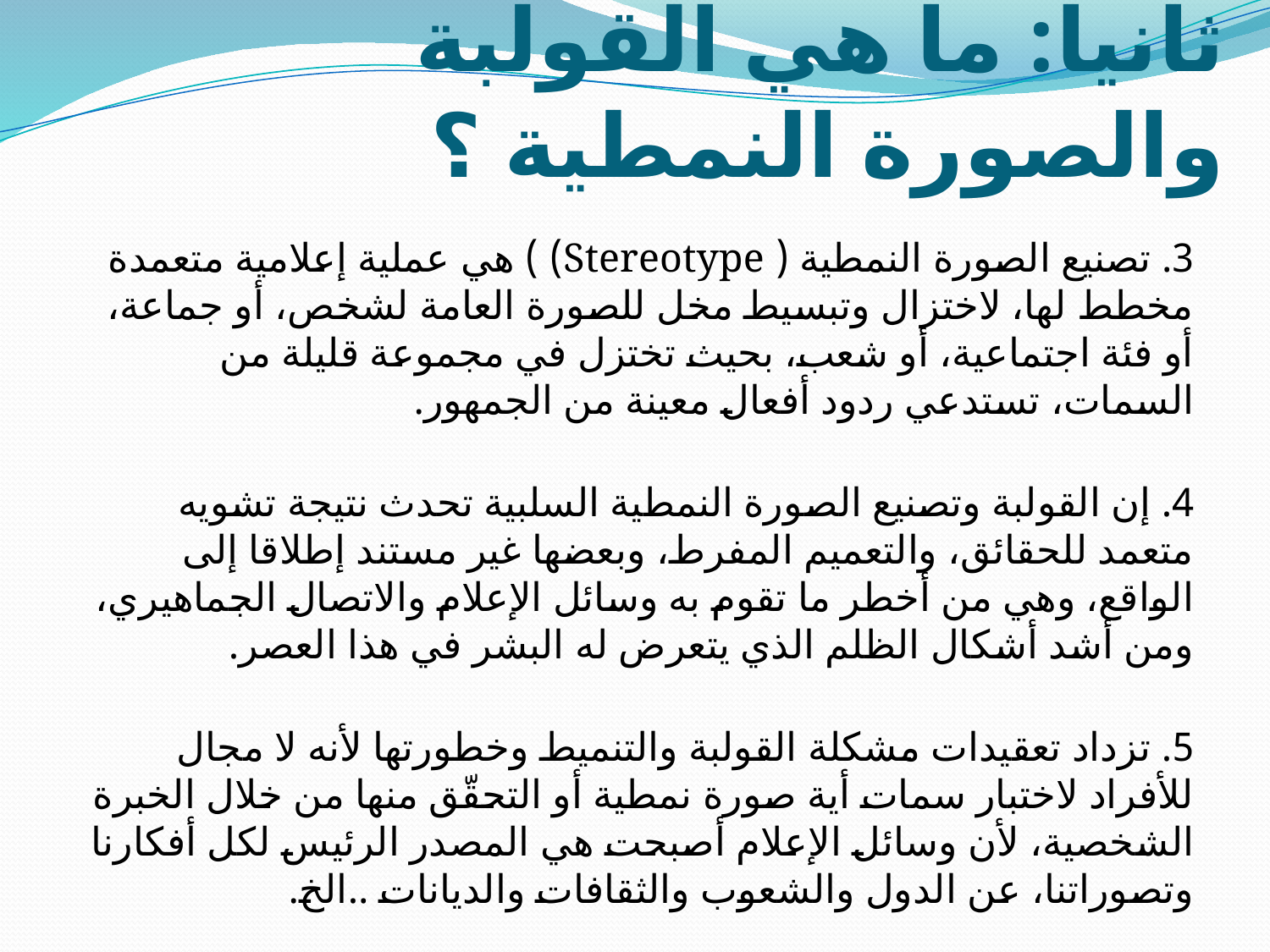

# ثانياً: ما هي القولبة والصورة النمطية ؟
3. تصنيع الصورة النمطية ( Stereotype) ) هي عملية إعلامية متعمدة مخطط لها، لاختزال وتبسيط مخل للصورة العامة لشخص، أو جماعة، أو فئة اجتماعية، أو شعب، بحيث تختزل في مجموعة قليلة من السمات، تستدعي ردود أفعال معينة من الجمهور.
4. إن القولبة وتصنيع الصورة النمطية السلبية تحدث نتيجة تشويه متعمد للحقائق، والتعميم المفرط، وبعضها غير مستند إطلاقا إلى الواقع، وهي من أخطر ما تقوم به وسائل الإعلام والاتصال الجماهيري، ومن أشد أشكال الظلم الذي يتعرض له البشر في هذا العصر.
5. تزداد تعقيدات مشكلة القولبة والتنميط وخطورتها لأنه لا مجال للأفراد لاختبار سمات أية صورة نمطية أو التحقّق منها من خلال الخبرة الشخصية، لأن وسائل الإعلام أصبحت هي المصدر الرئيس لكل أفكارنا وتصوراتنا، عن الدول والشعوب والثقافات والديانات ..الخ.